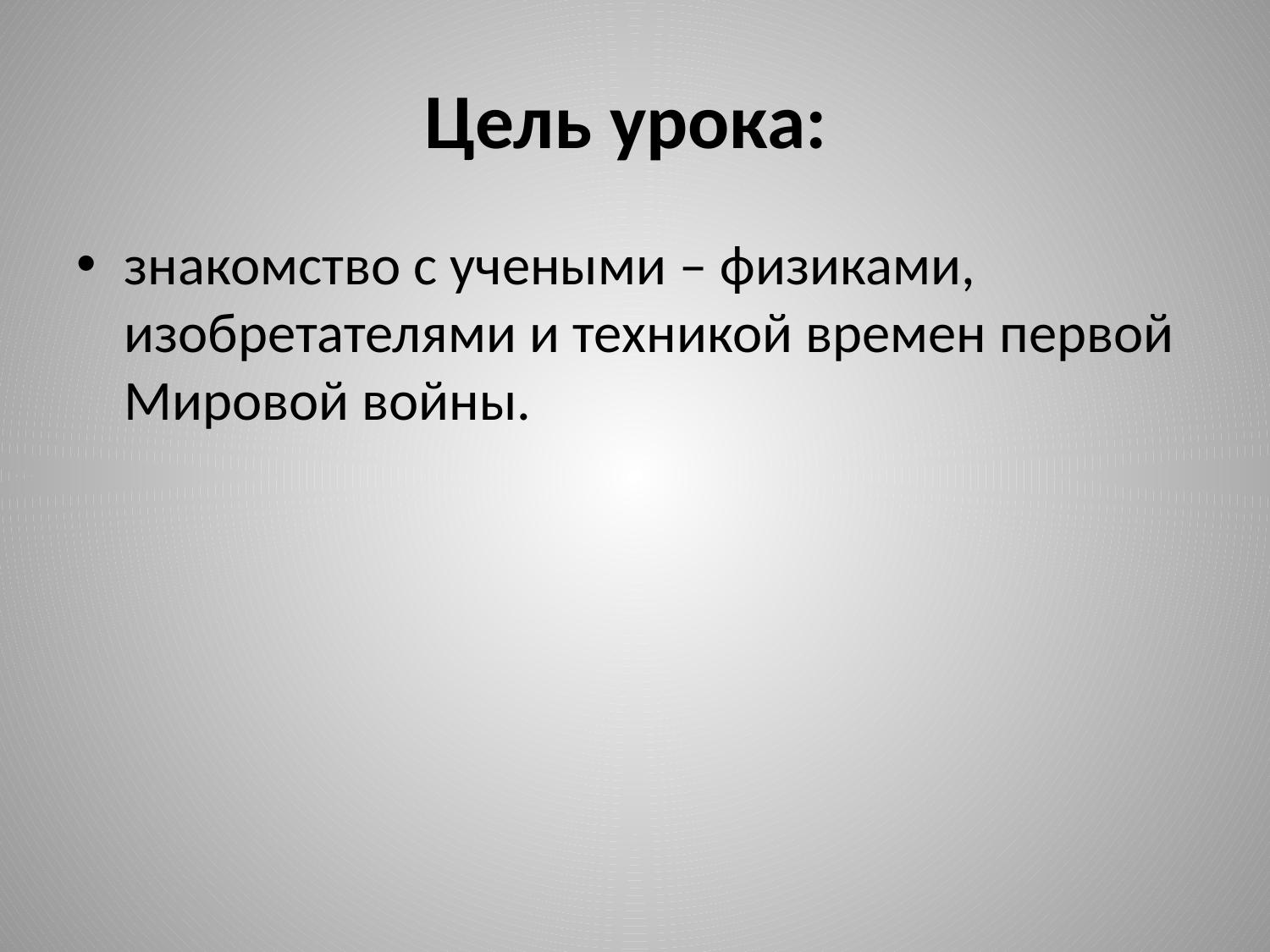

# Цель урока:
знакомство с учеными – физиками, изобретателями и техникой времен первой Мировой войны.